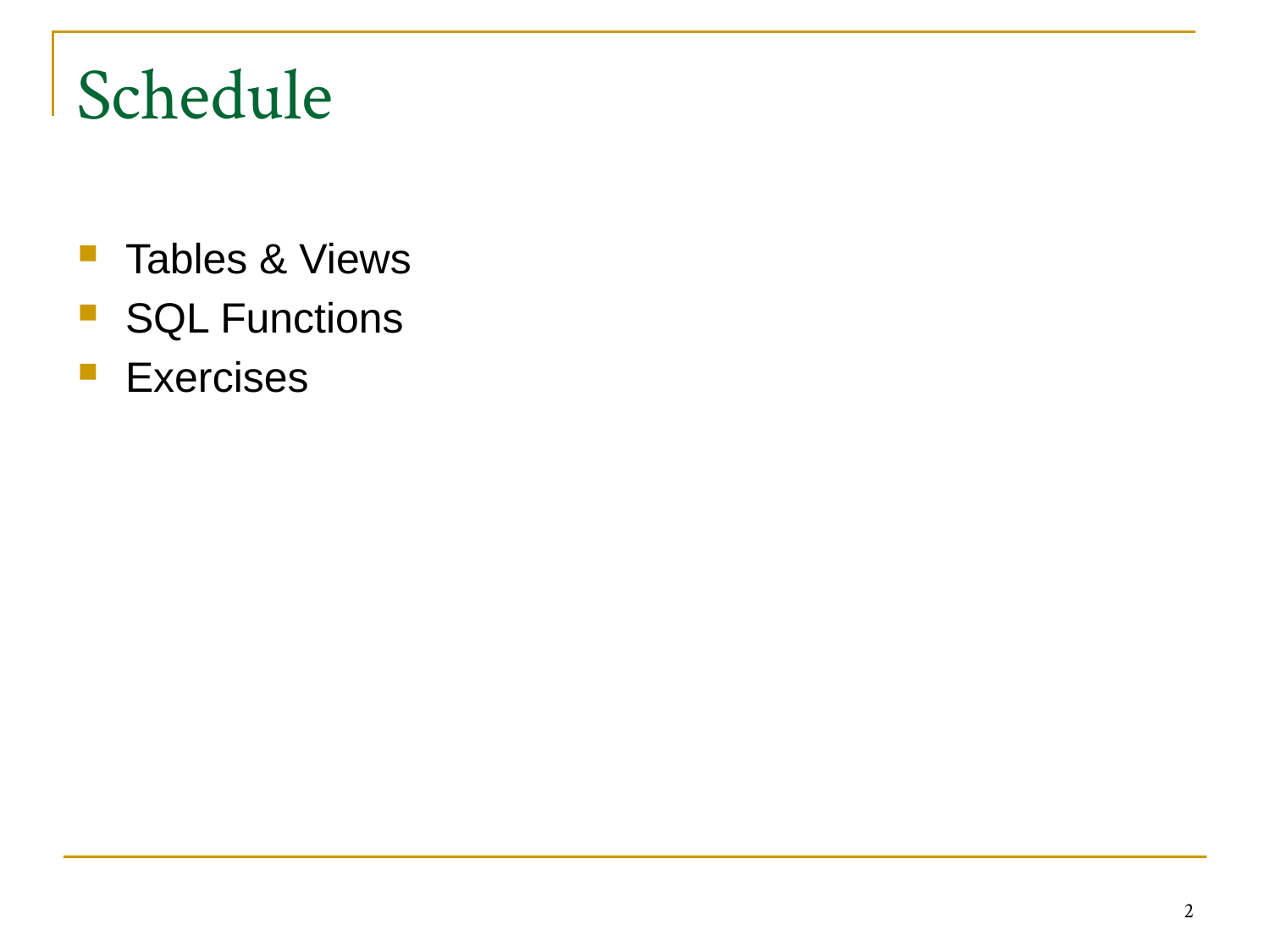

# Schedule

Tables & Views
SQL Functions
Exercises

2